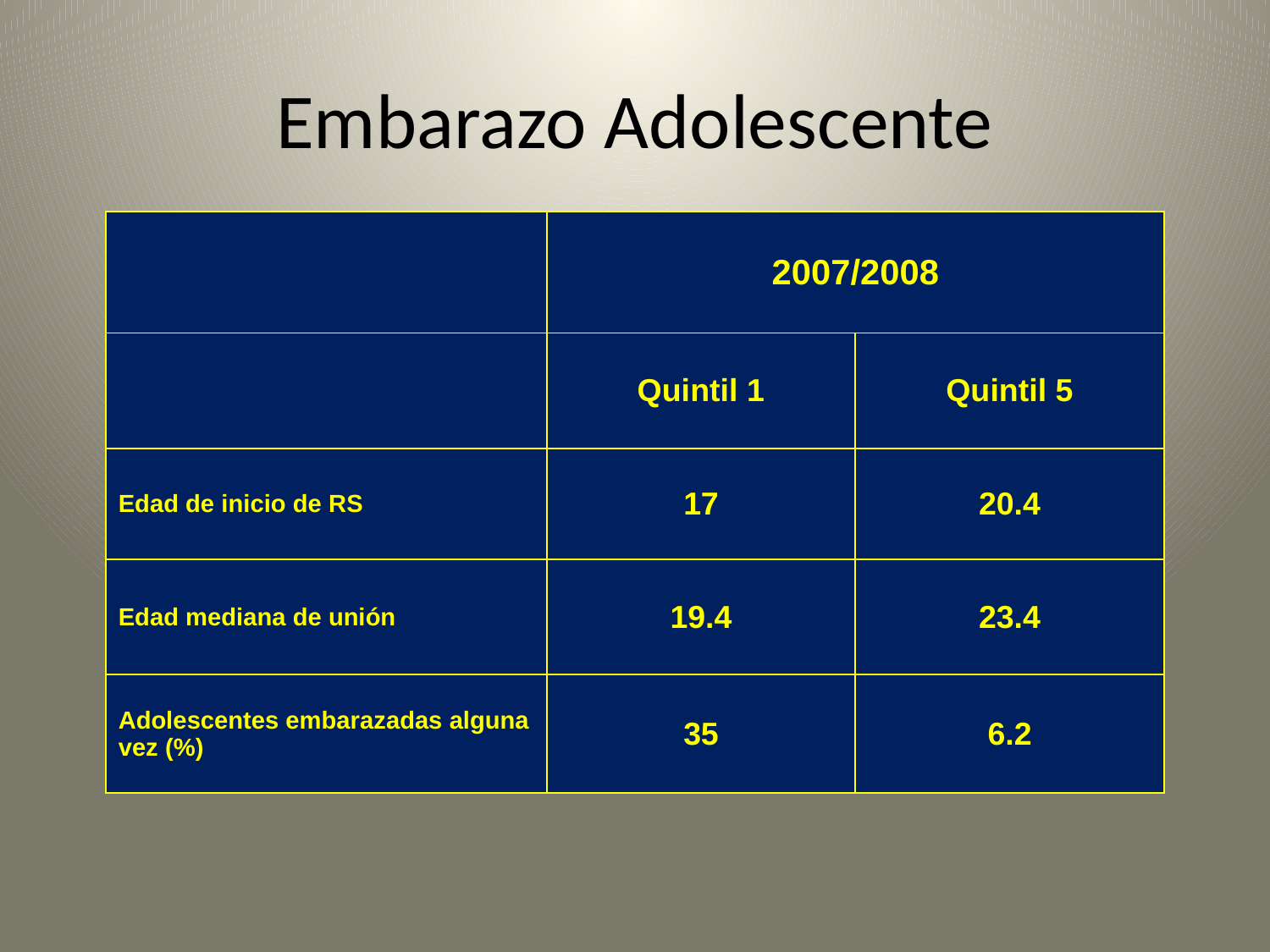

# Embarazo Adolescente
|  | 2007/2008 |  |
| --- | --- | --- |
|  | Quintil 1 | Quintil 5 |
| Edad de inicio de RS | 17 | 20.4 |
| Edad mediana de unión | 19.4 | 23.4 |
| Adolescentes embarazadas alguna vez (%) | 35 | 6.2 |